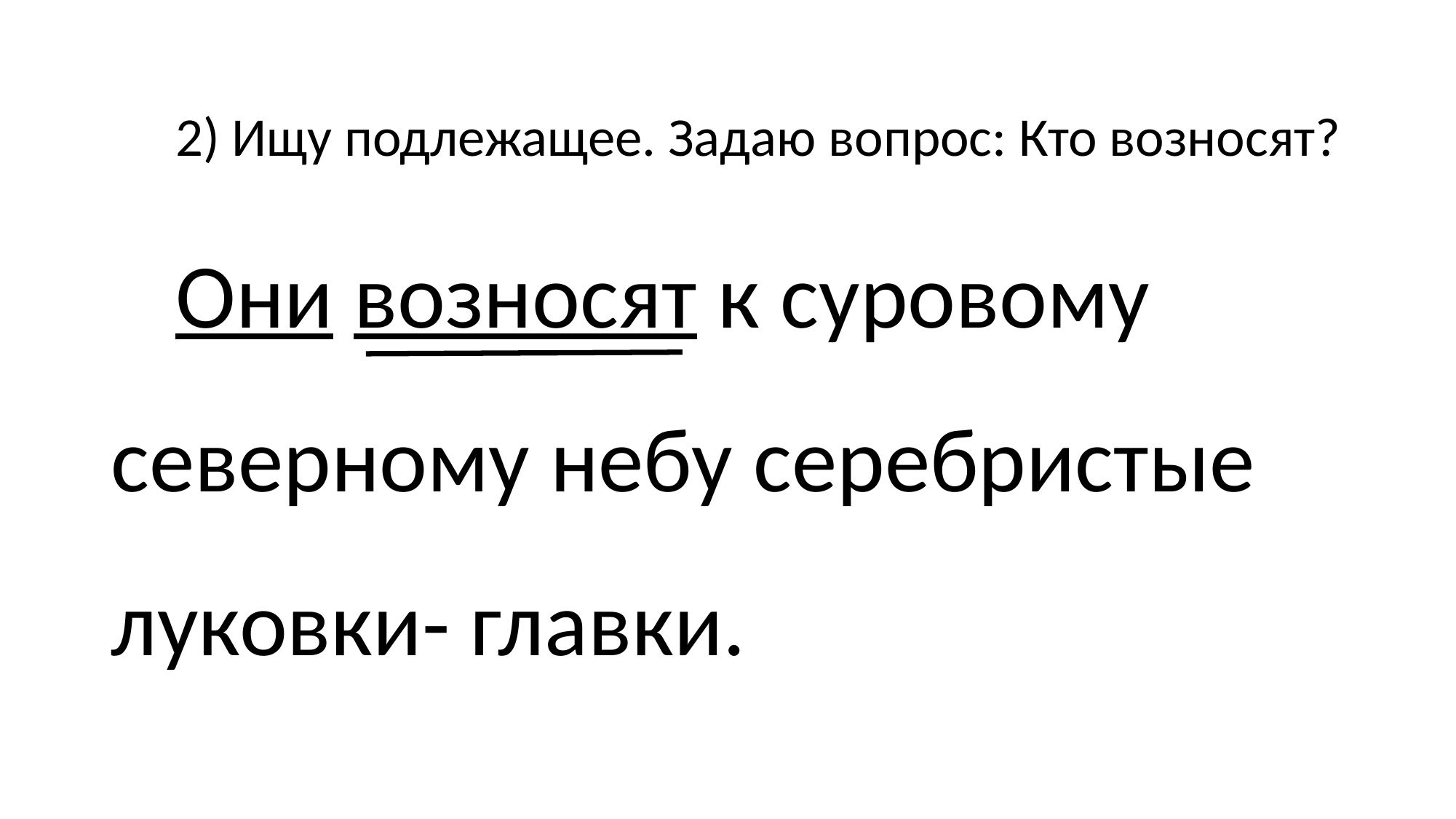

2) Ищу подлежащее. Задаю вопрос: Кто возносят?
Они возносят к суровому северному небу серебристые луковки- главки.